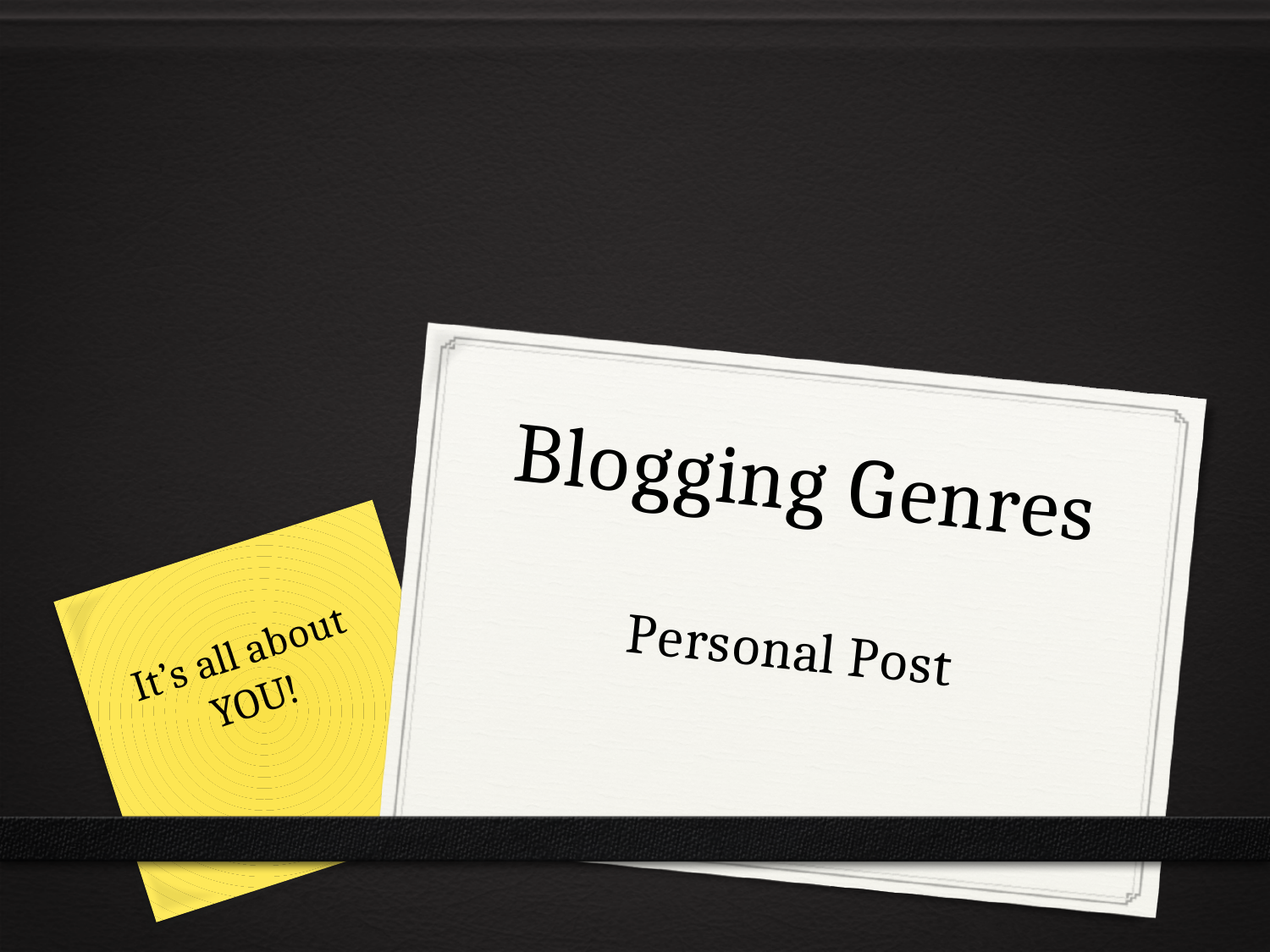

# Blogging Genres

Personal Post
It’s all about YOU!